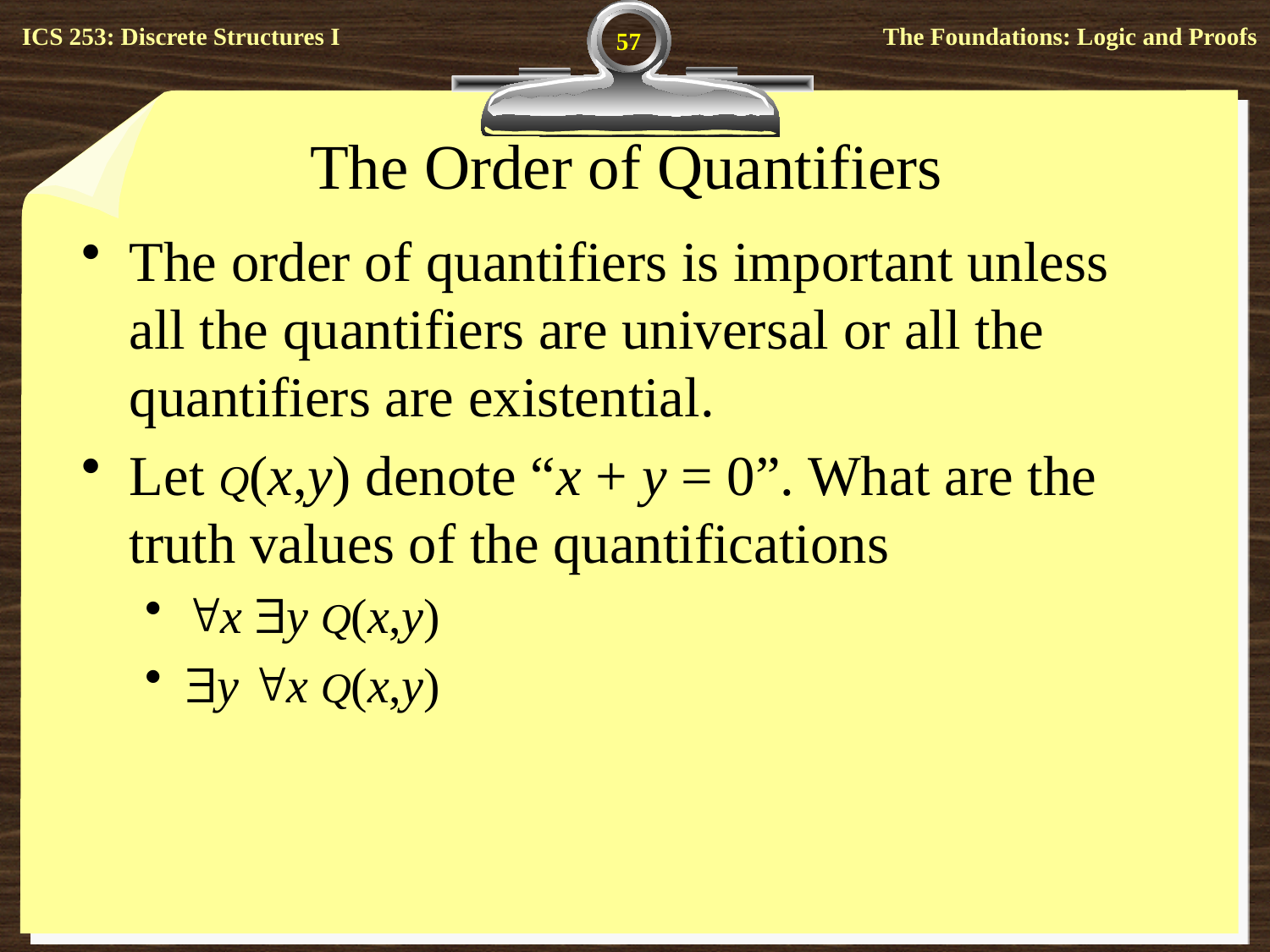

57
# The Order of Quantifiers
The order of quantifiers is important unless all the quantifiers are universal or all the quantifiers are existential.
Let Q(x,y) denote “x + y = 0”. What are the truth values of the quantifications
∀x ∃y Q(x,y)
∃y ∀x Q(x,y)